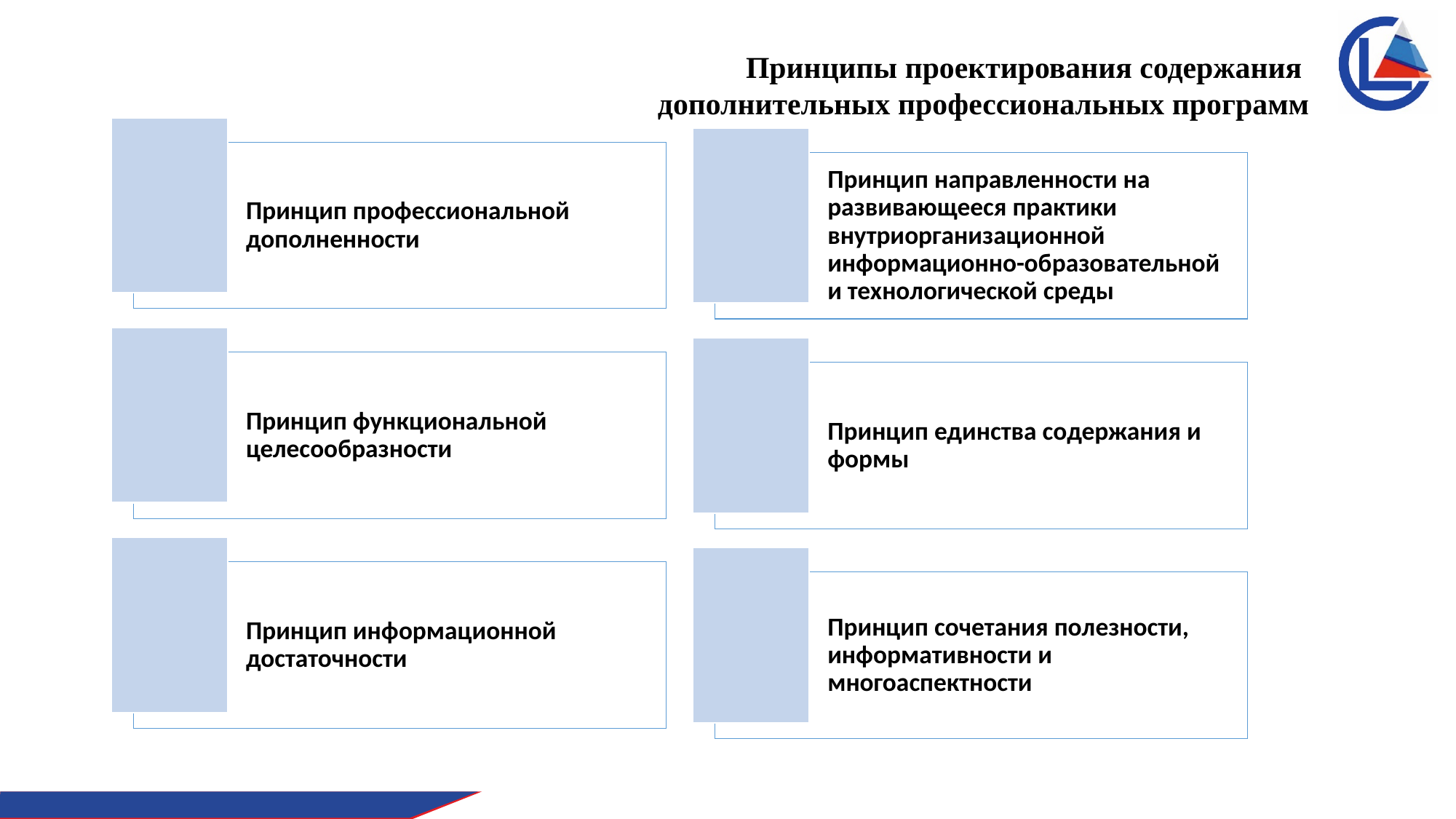

Принципы проектирования содержания
дополнительных профессиональных программ
Принцип профессиональной дополненности
Принцип функциональной целесообразности
Принцип информационной достаточности
Принцип направленности на развивающееся практики внутриорганизационной информационно-образовательной и технологической среды
Принцип единства содержания и формы
Принцип сочетания полезности, информативности и многоаспектности